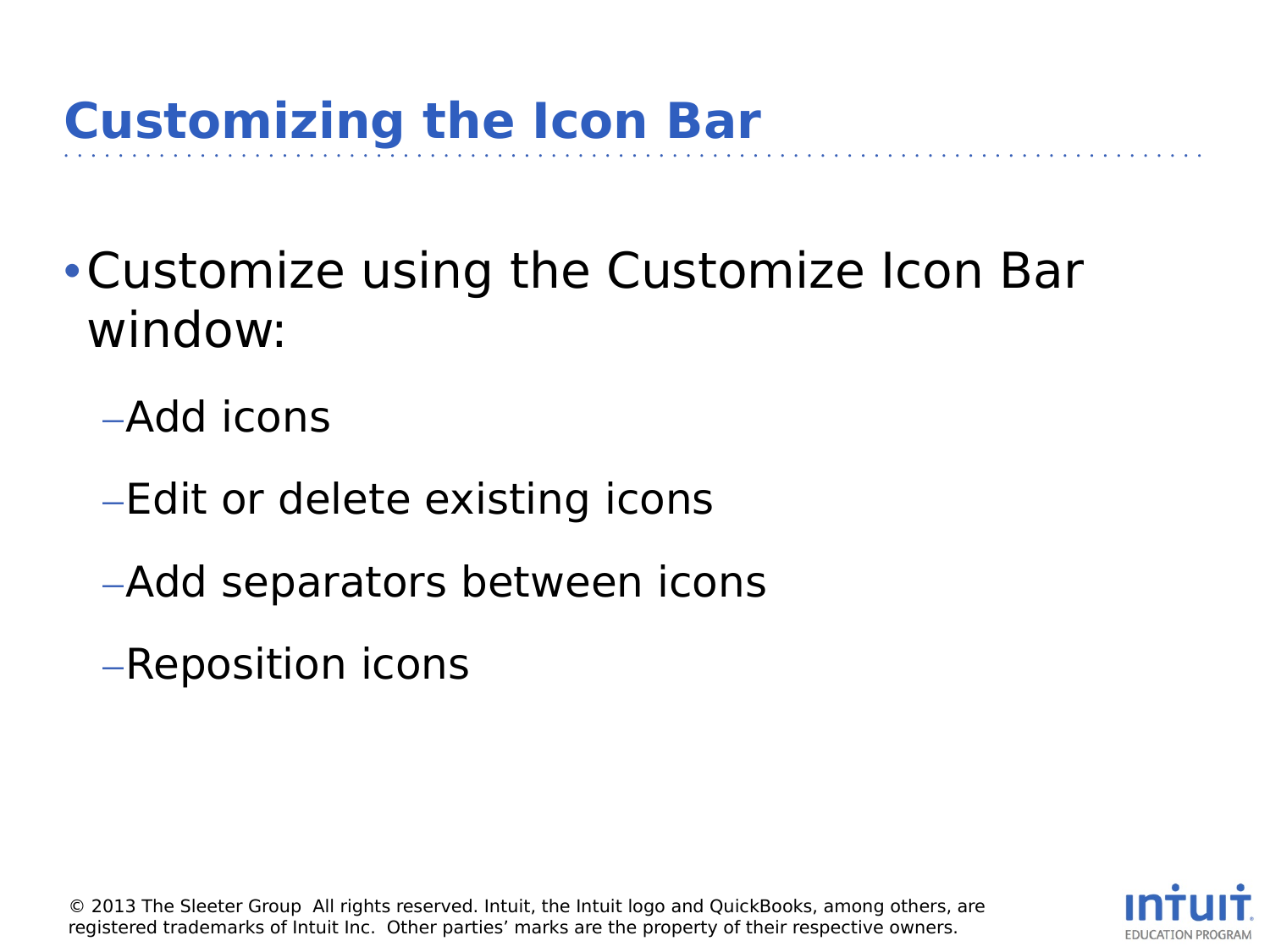

# Customizing the Icon Bar
Customize using the Customize Icon Bar window:
Add icons
Edit or delete existing icons
Add separators between icons
Reposition icons